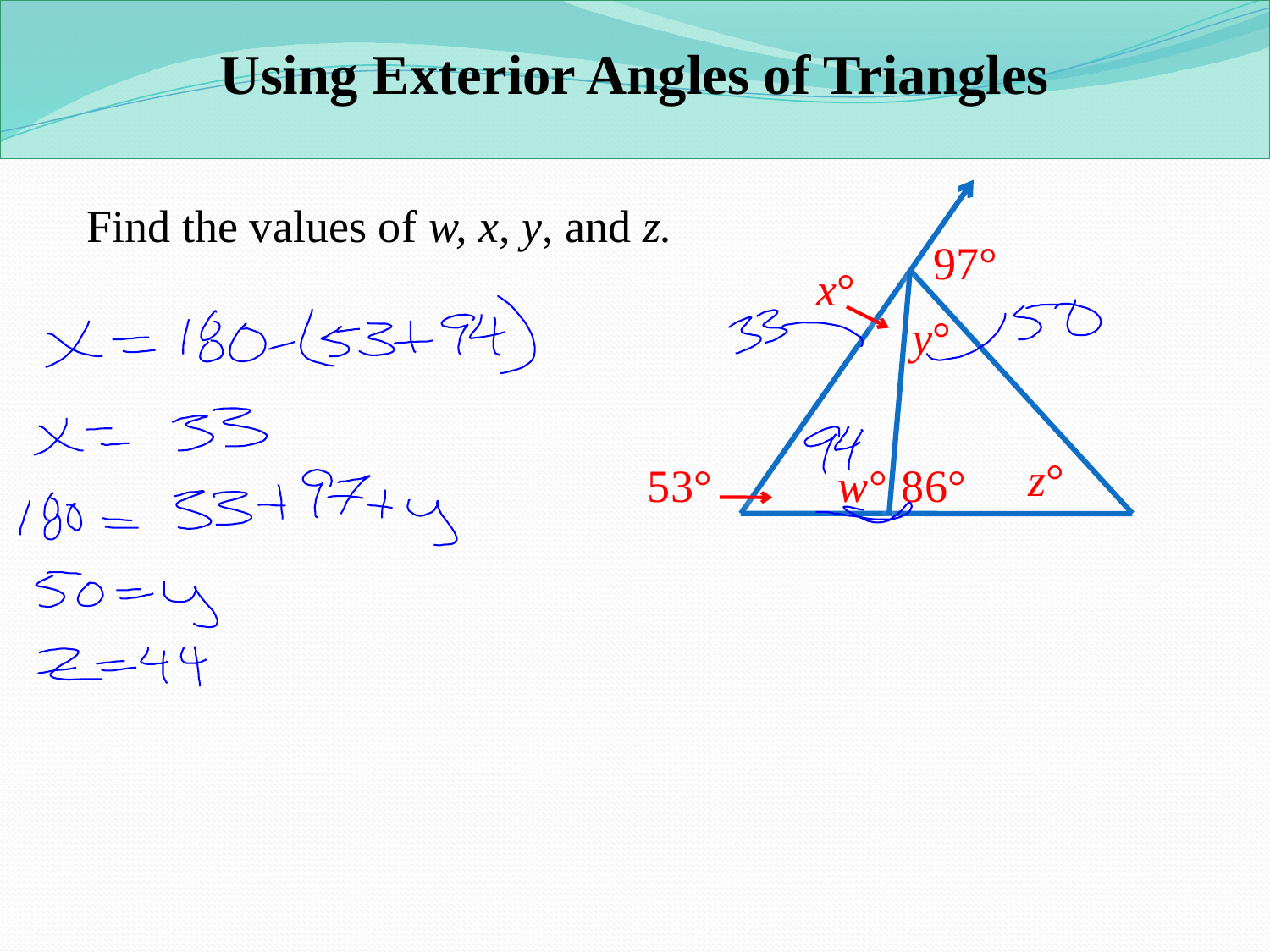

Using Exterior Angles of Triangles
Find the values of w, x, y, and z.
97°
x°

y°
z°
53°
w°
86°